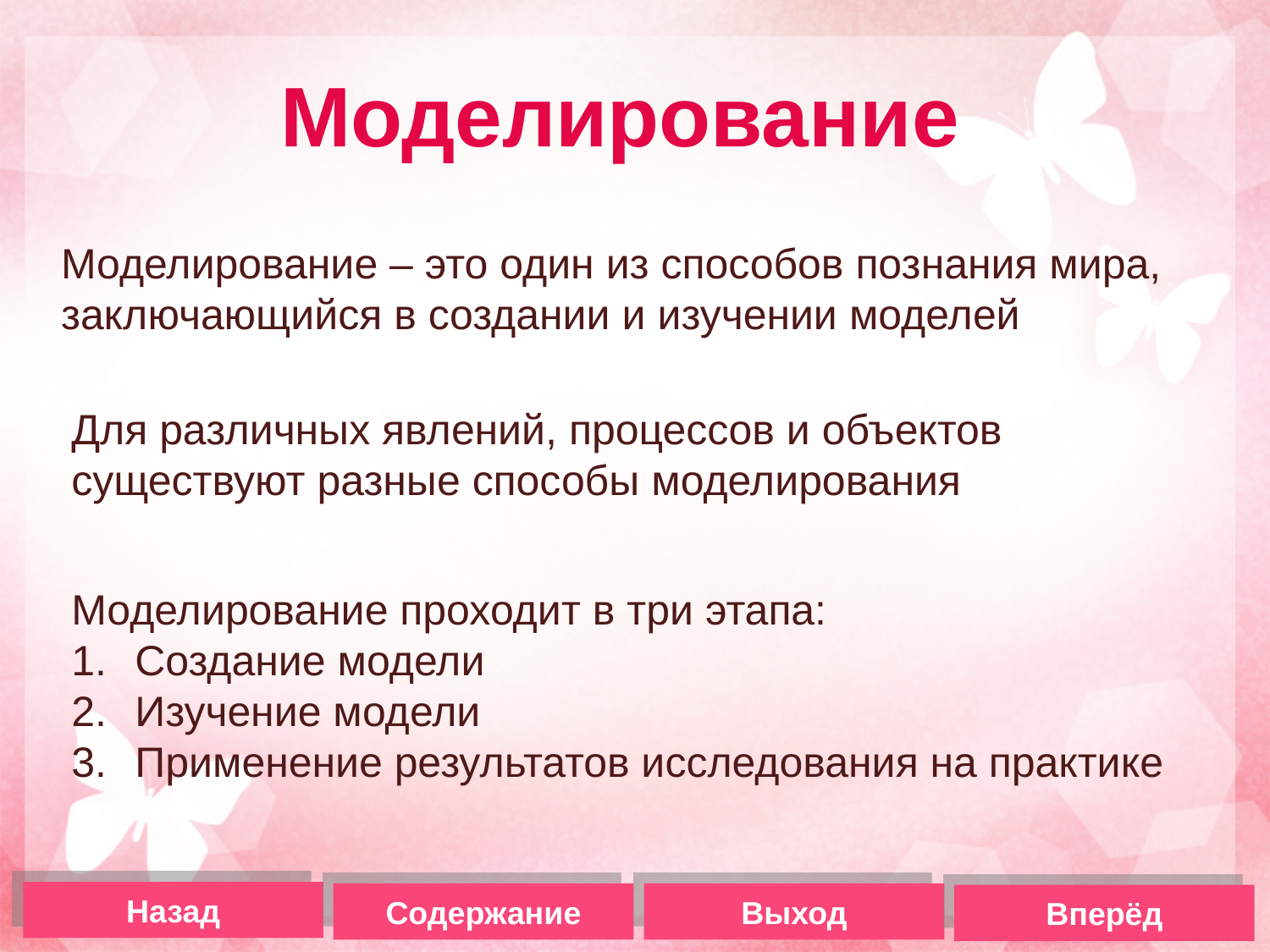

Моделирование
Моделирование – это один из способов познания мира, заключающийся в создании и изучении моделей
Для различных явлений, процессов и объектов существуют разные способы моделирования
Моделирование проходит в три этапа:
Создание модели
Изучение модели
Применение результатов исследования на практике
Назад
Содержание
Выход
Вперёд